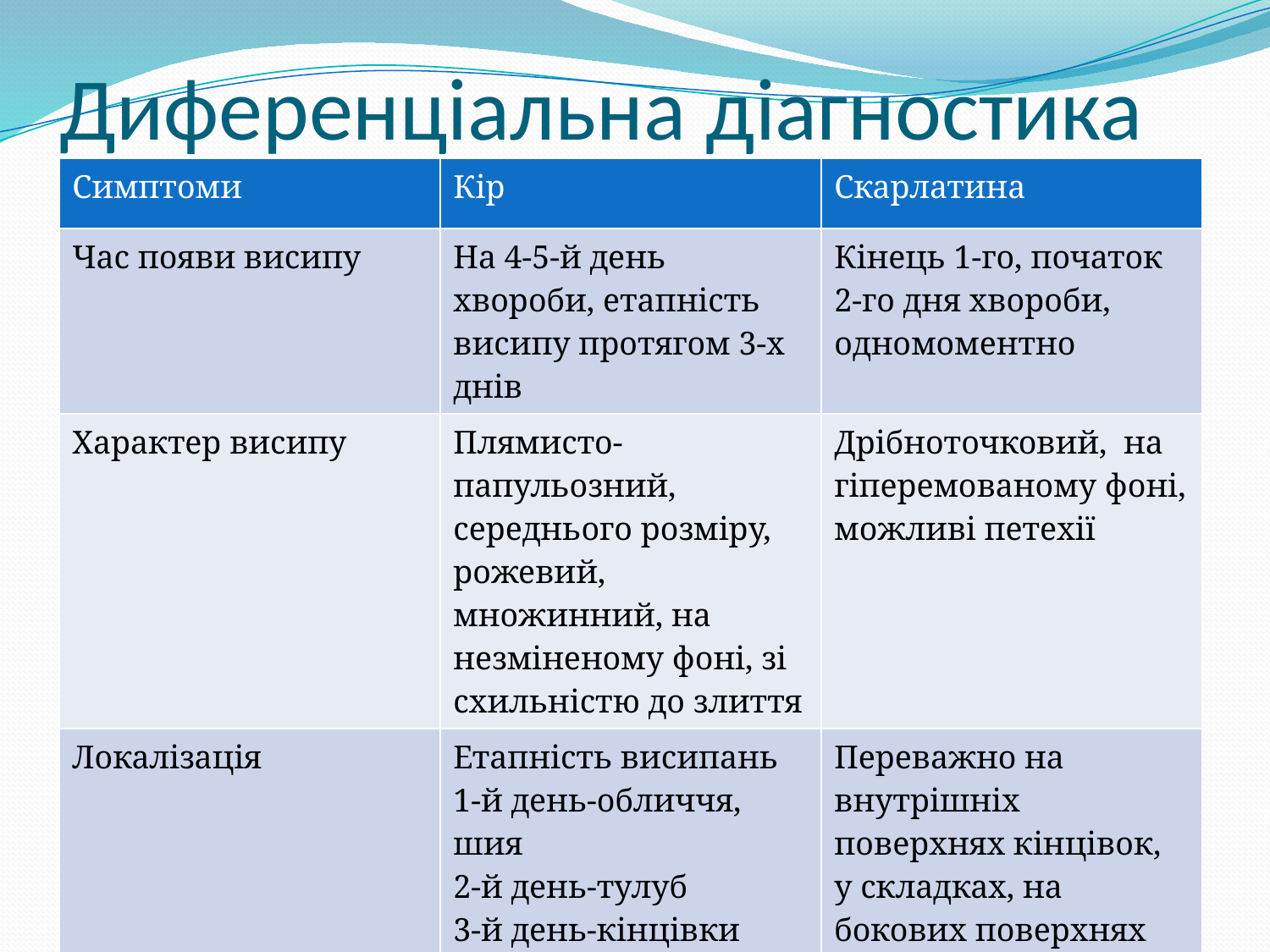

# Диференціальна діагностика
| Симптоми | Кір | Скарлатина |
| --- | --- | --- |
| Час появи висипу | На 4-5-й день хвороби, етапність висипу протягом 3-х днів | Кінець 1-го, початок 2-го дня хвороби, одномоментно |
| Характер висипу | Плямисто-папульозний, середнього розміру, рожевий, множинний, на незміненому фоні, зі схильністю до злиття | Дрібноточковий, на гіперемованому фоні, можливі петехії |
| Локалізація | Етапність висипань 1-й день-обличчя, шия 2-й день-тулуб 3-й день-кінцівки | Переважно на внутрішніх поверхнях кінцівок, у складках, на бокових поверхнях тулуба, блідий н/г трик |
| Зникнення висипу | Поетапно (зверху донизу), пігментаця, можливе дрібне лущення | Виражена сухість та лущення |